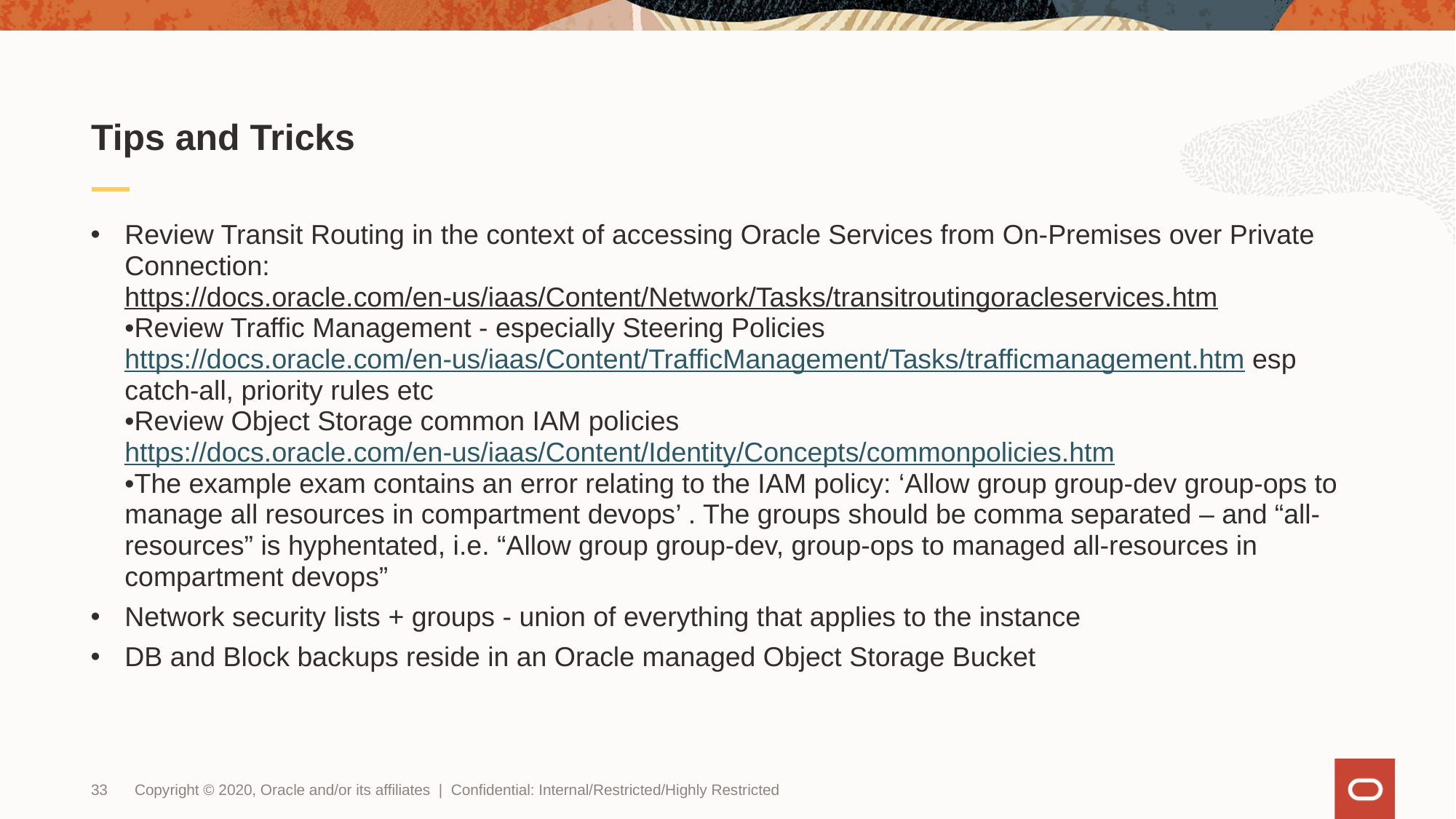

# Tips and Tricks
Review Transit Routing in the context of accessing Oracle Services from On-Premises over Private Connection: https://docs.oracle.com/en-us/iaas/Content/Network/Tasks/transitroutingoracleservices.htm
•Review Traffic Management - especially Steering Policies https://docs.oracle.com/en-us/iaas/Content/TrafficManagement/Tasks/trafficmanagement.htm esp catch-all, priority rules etc
•Review Object Storage common IAM policies https://docs.oracle.com/en-us/iaas/Content/Identity/Concepts/commonpolicies.htm
•The example exam contains an error relating to the IAM policy: ‘Allow group group-dev group-ops to manage all resources in compartment devops’ . The groups should be comma separated – and “all-resources” is hyphentated, i.e. “Allow group group-dev, group-ops to managed all-resources in compartment devops”
Network security lists + groups - union of everything that applies to the instance
DB and Block backups reside in an Oracle managed Object Storage Bucket
33
Copyright © 2020, Oracle and/or its affiliates  |  Confidential: Internal/Restricted/Highly Restricted